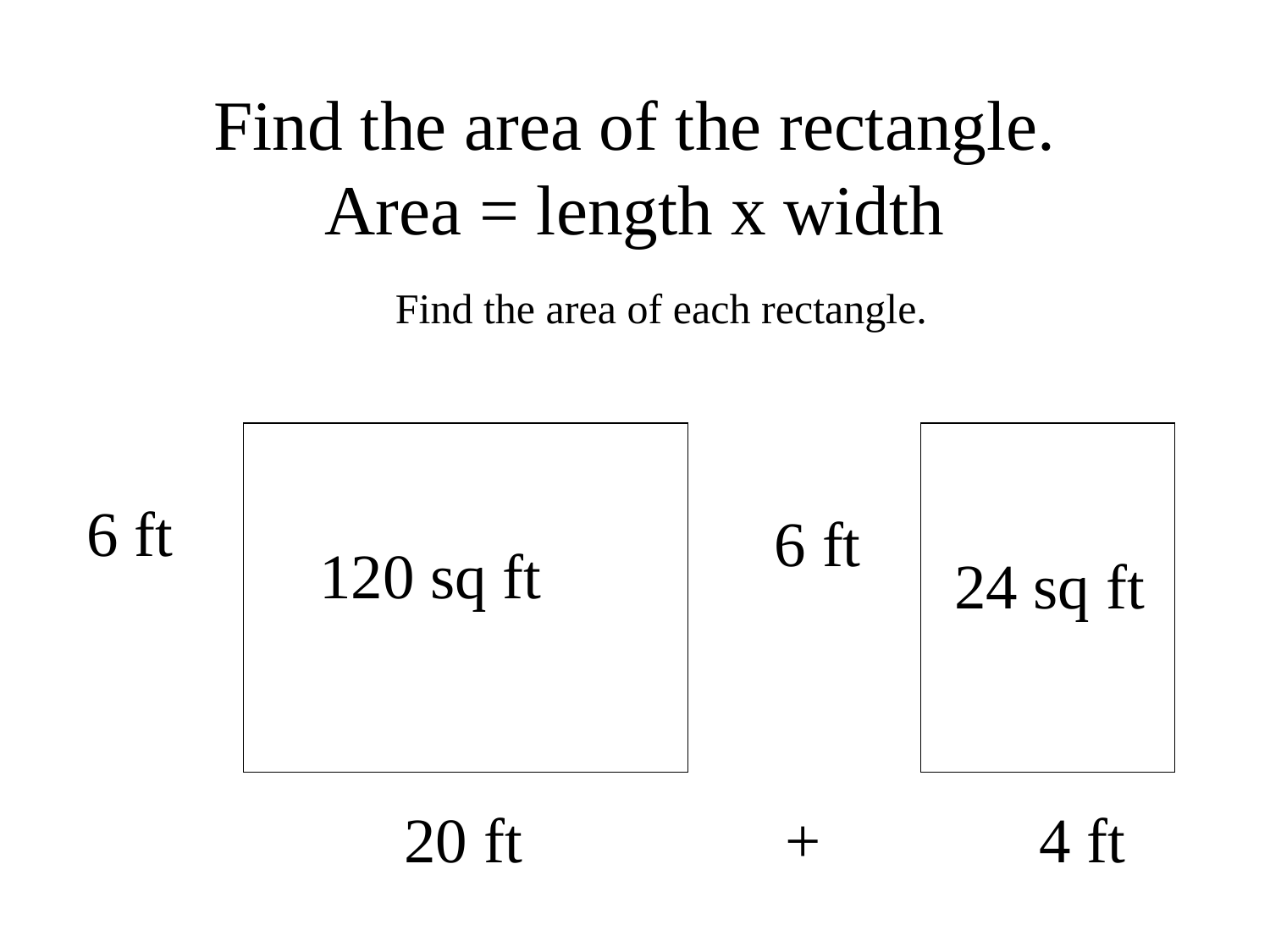

Find the area of the rectangle.
Area = length x width
Find the area of each rectangle.

6 ft
6 ft
120 sq ft
24 sq ft
20 ft			+ 		4 ft